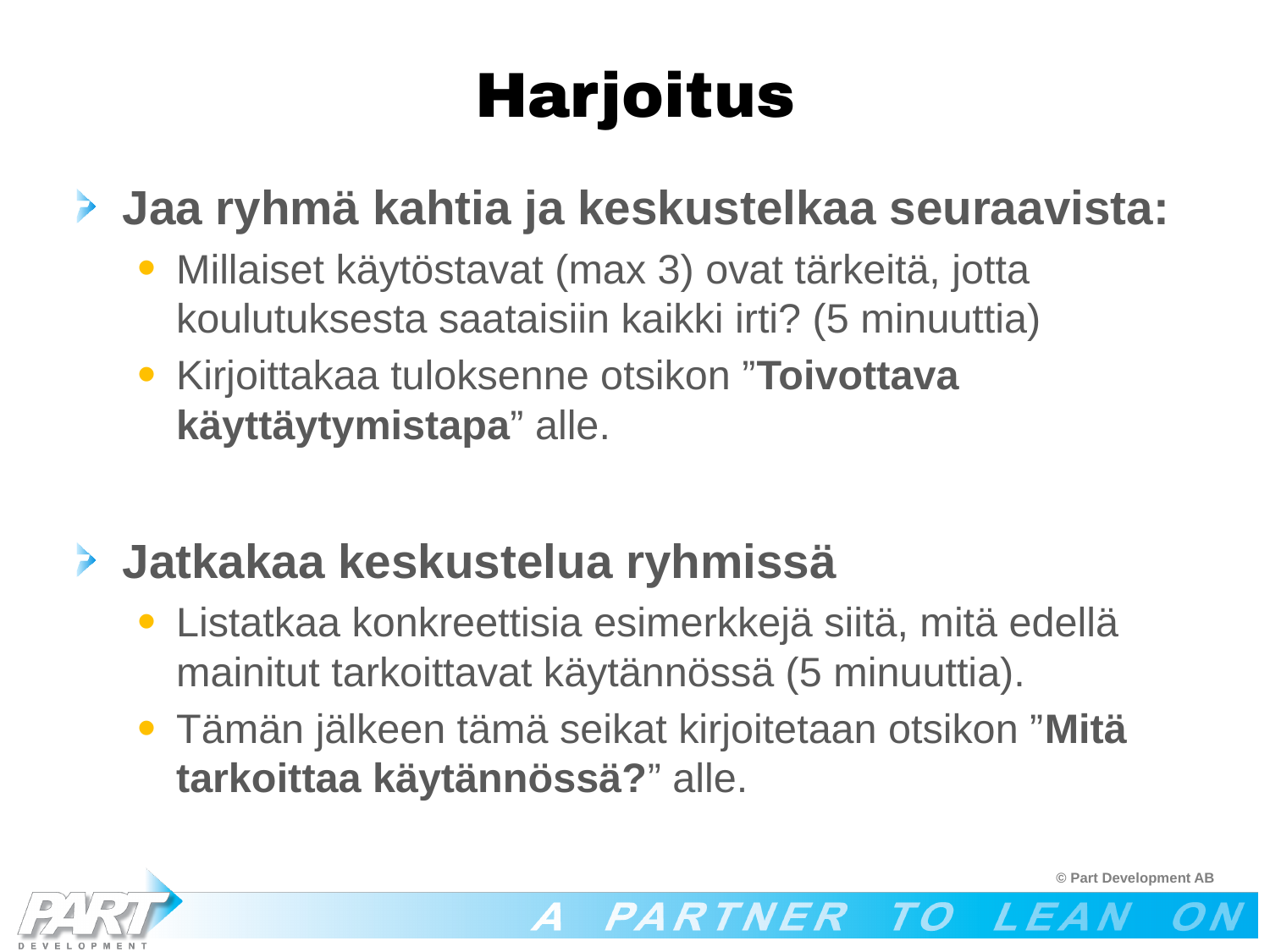

# Harjoitus
Jaa ryhmä kahtia ja keskustelkaa seuraavista:
Millaiset käytöstavat (max 3) ovat tärkeitä, jotta koulutuksesta saataisiin kaikki irti? (5 minuuttia)
Kirjoittakaa tuloksenne otsikon ”Toivottava käyttäytymistapa” alle.

Jatkakaa keskustelua ryhmissä
Listatkaa konkreettisia esimerkkejä siitä, mitä edellä mainitut tarkoittavat käytännössä (5 minuuttia).
Tämän jälkeen tämä seikat kirjoitetaan otsikon ”Mitä tarkoittaa käytännössä?” alle.